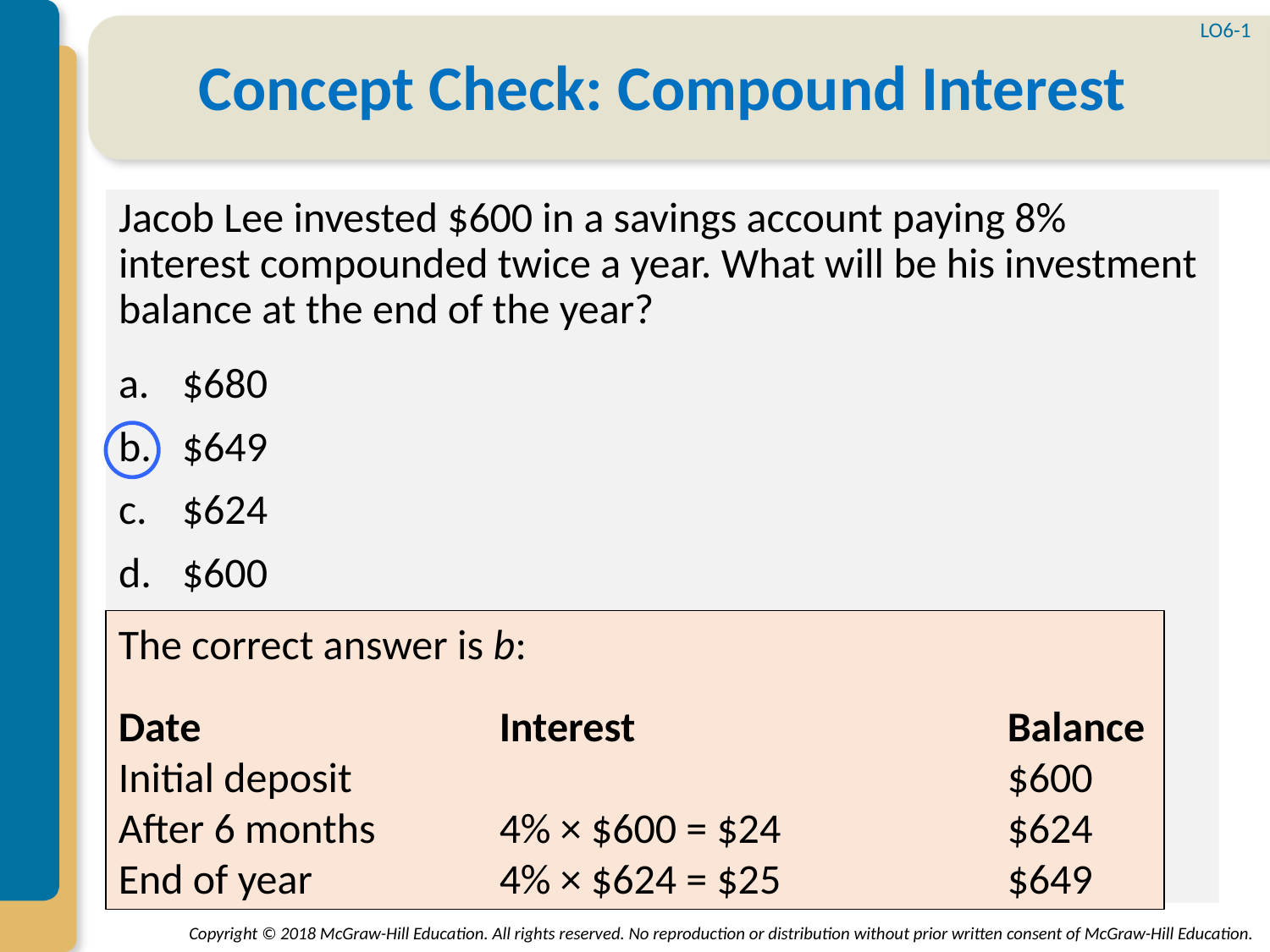

LO6-1
# Concept Check: Compound Interest
Jacob Lee invested $600 in a savings account paying 8% interest compounded twice a year. What will be his investment balance at the end of the year?
$680
$649
$624
$600

The correct answer is b:
Date			Interest			Balance
Initial deposit						$600
After 6 months	4% × $600 = $24		$624
End of year		4% × $624 = $25		$649